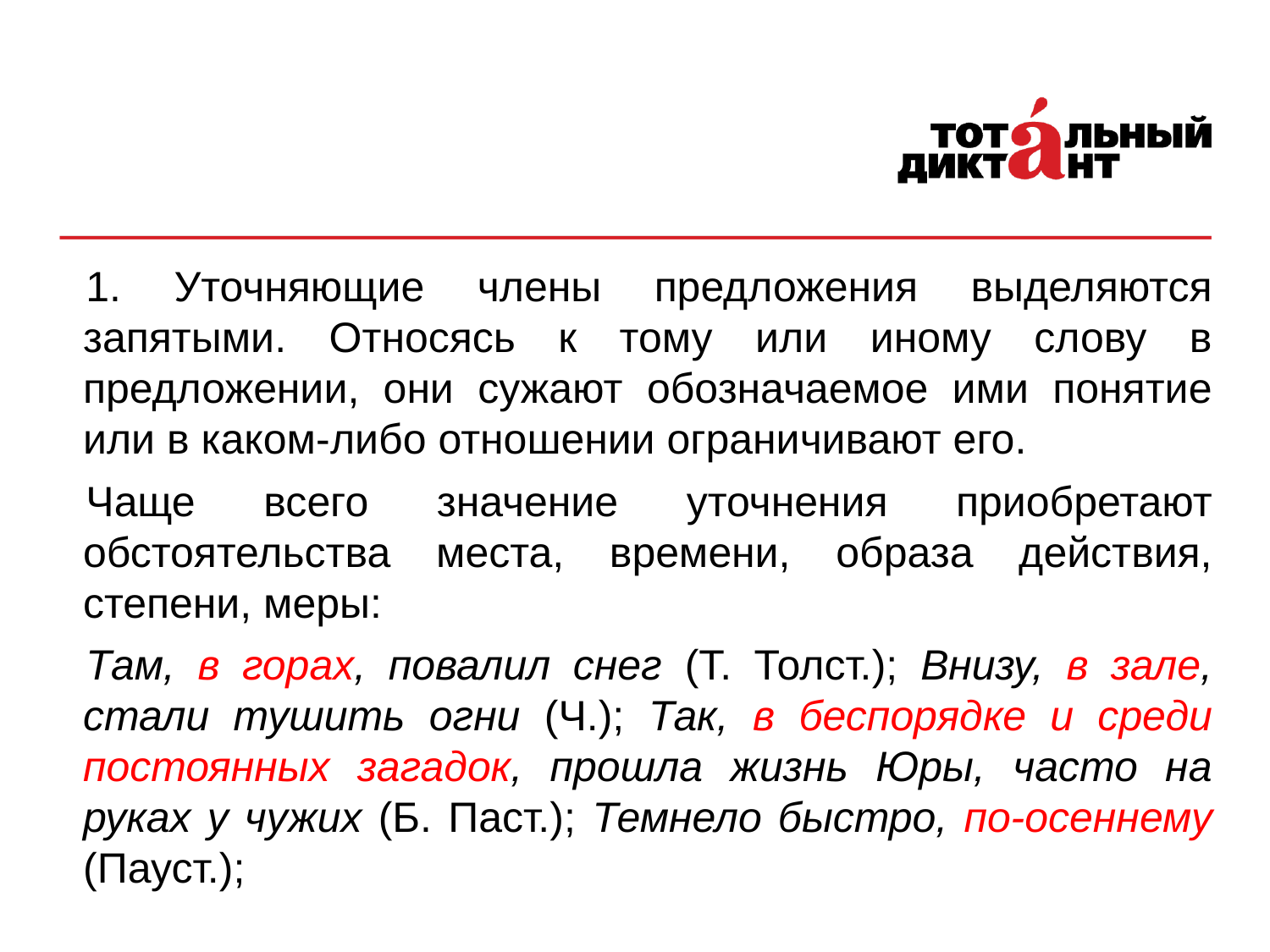

1. Уточняющие члены предложения выделяются запятыми. Относясь к тому или иному слову в предложении, они сужают обозначаемое ими понятие или в каком-либо отношении ограничивают его.
Чаще всего значение уточнения приобретают обстоятельства места, времени, образа действия, степени, меры:
Там, в горах, повалил снег (Т. Толст.); Внизу, в зале, стали тушить огни (Ч.); Так, в беспорядке и среди постоянных загадок, прошла жизнь Юры, часто на руках у чужих (Б. Паст.); Темнело быстро, по-осеннему (Пауст.);